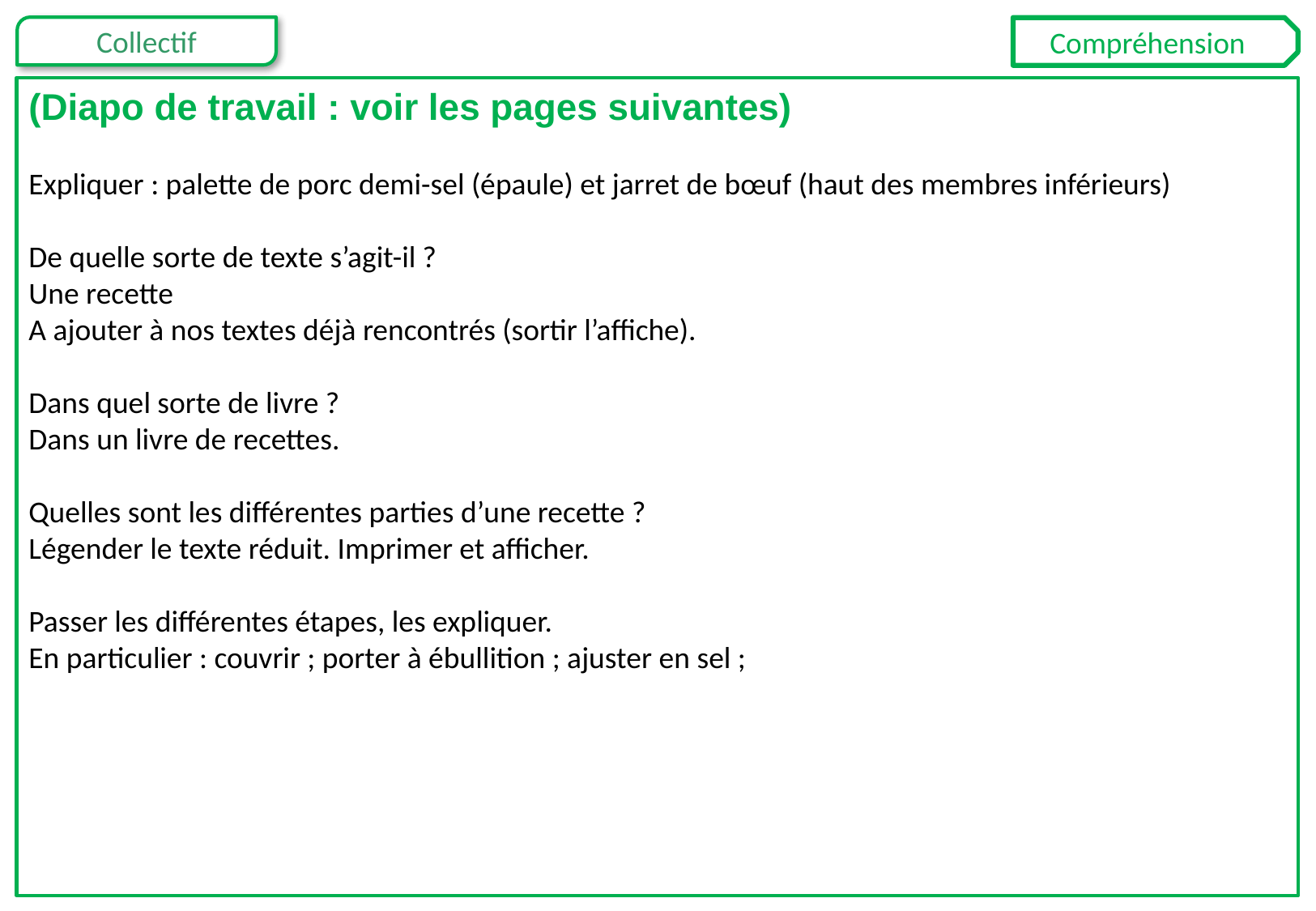

Compréhension
(Diapo de travail : voir les pages suivantes)

Expliquer : palette de porc demi-sel (épaule) et jarret de bœuf (haut des membres inférieurs)

De quelle sorte de texte s’agit-il ?
Une recette
A ajouter à nos textes déjà rencontrés (sortir l’affiche).

Dans quel sorte de livre ?
Dans un livre de recettes.

Quelles sont les différentes parties d’une recette ?
Légender le texte réduit. Imprimer et afficher.

Passer les différentes étapes, les expliquer.
En particulier : couvrir ; porter à ébullition ; ajuster en sel ;